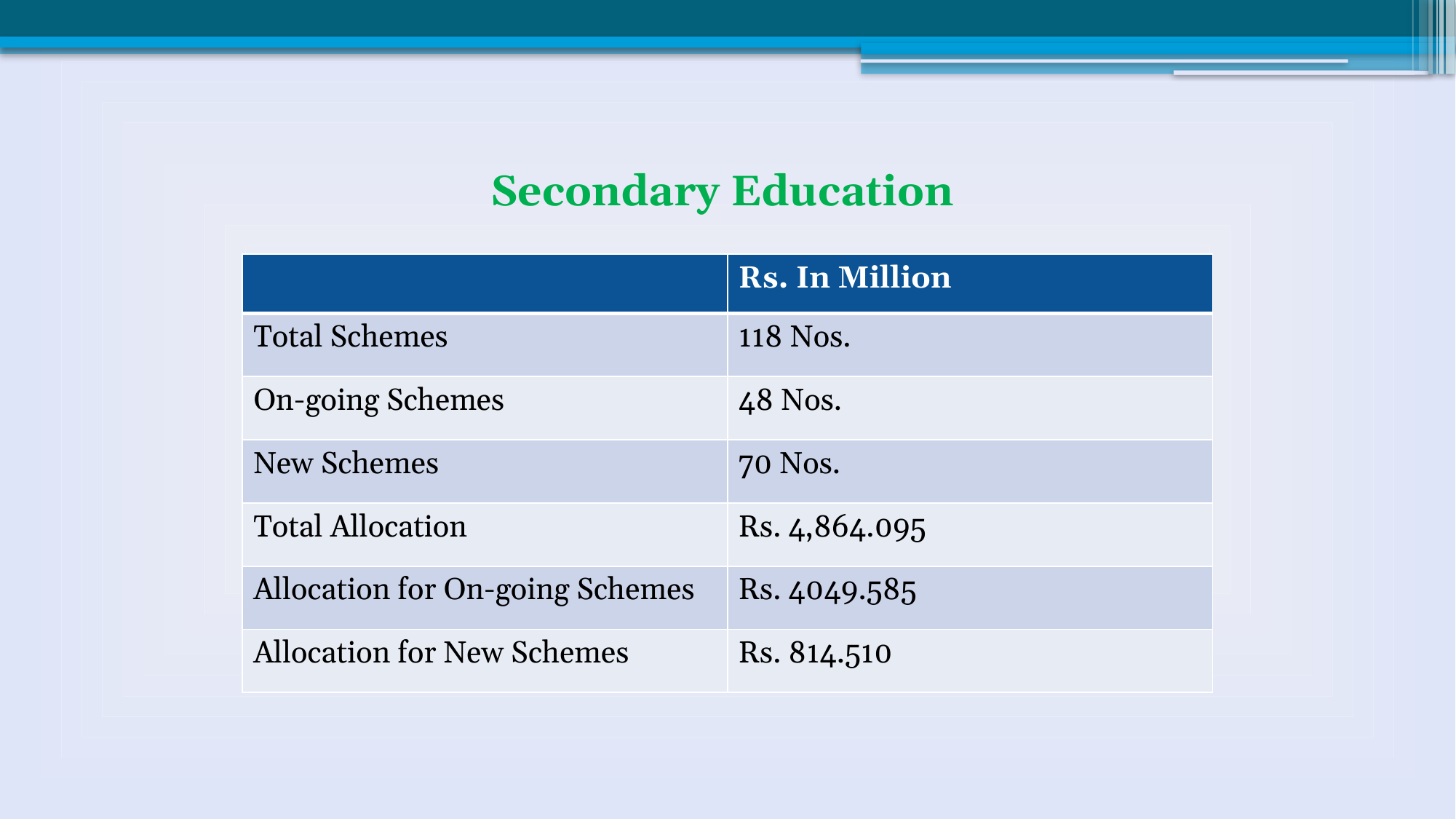

# Secondary Education
|  | Rs. In Million |
| --- | --- |
| Total Schemes | 118 Nos. |
| On-going Schemes | 48 Nos. |
| New Schemes | 70 Nos. |
| Total Allocation | Rs. 4,864.095 |
| Allocation for On-going Schemes | Rs. 4049.585 |
| Allocation for New Schemes | Rs. 814.510 |